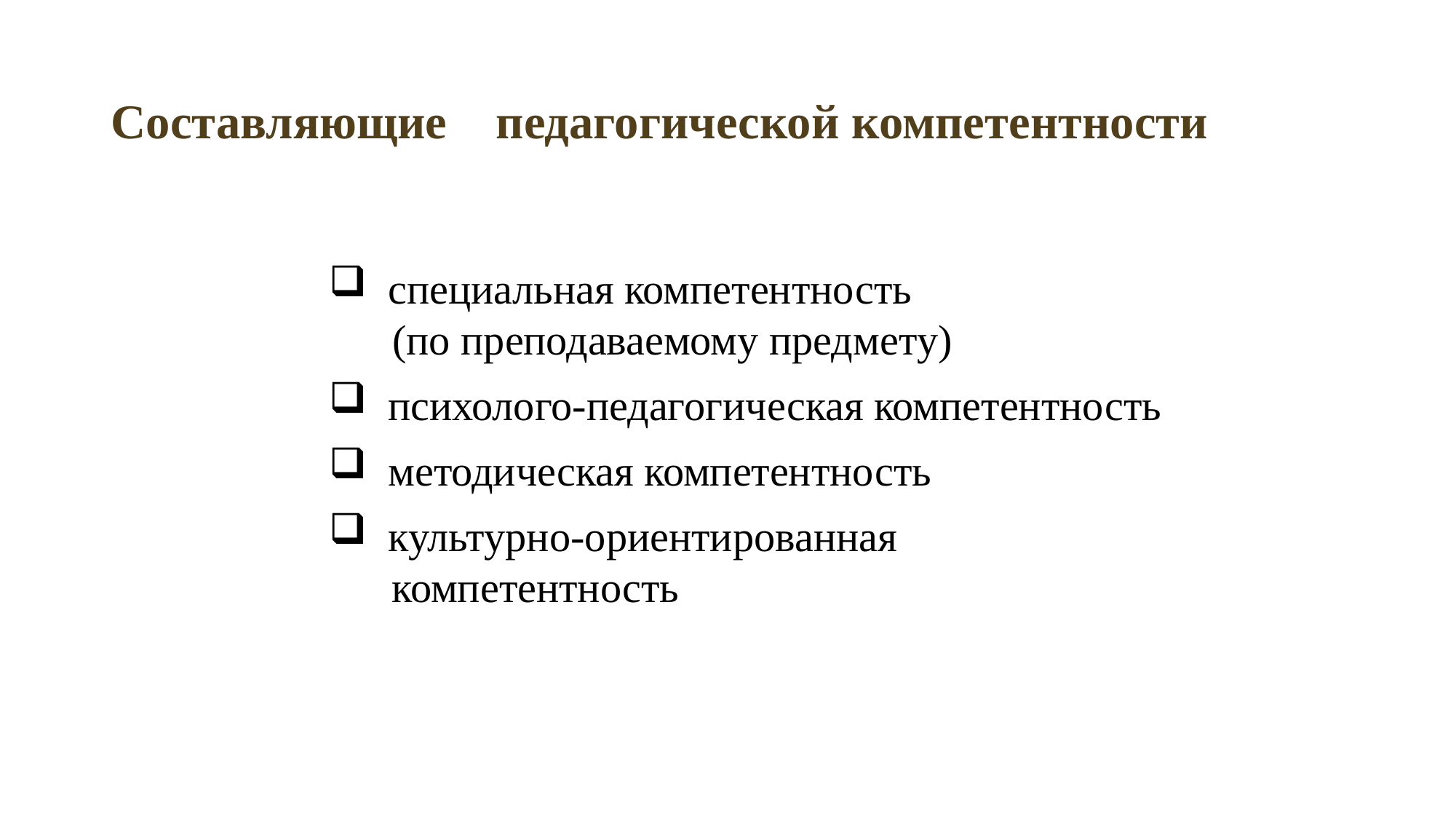

# Составляющие    педагогической компетентности
  специальная компетентность
      (по преподаваемому предмету)

  психолого-педагогическая компетентность

  методическая компетентность

  культурно-ориентированная
      компетентность